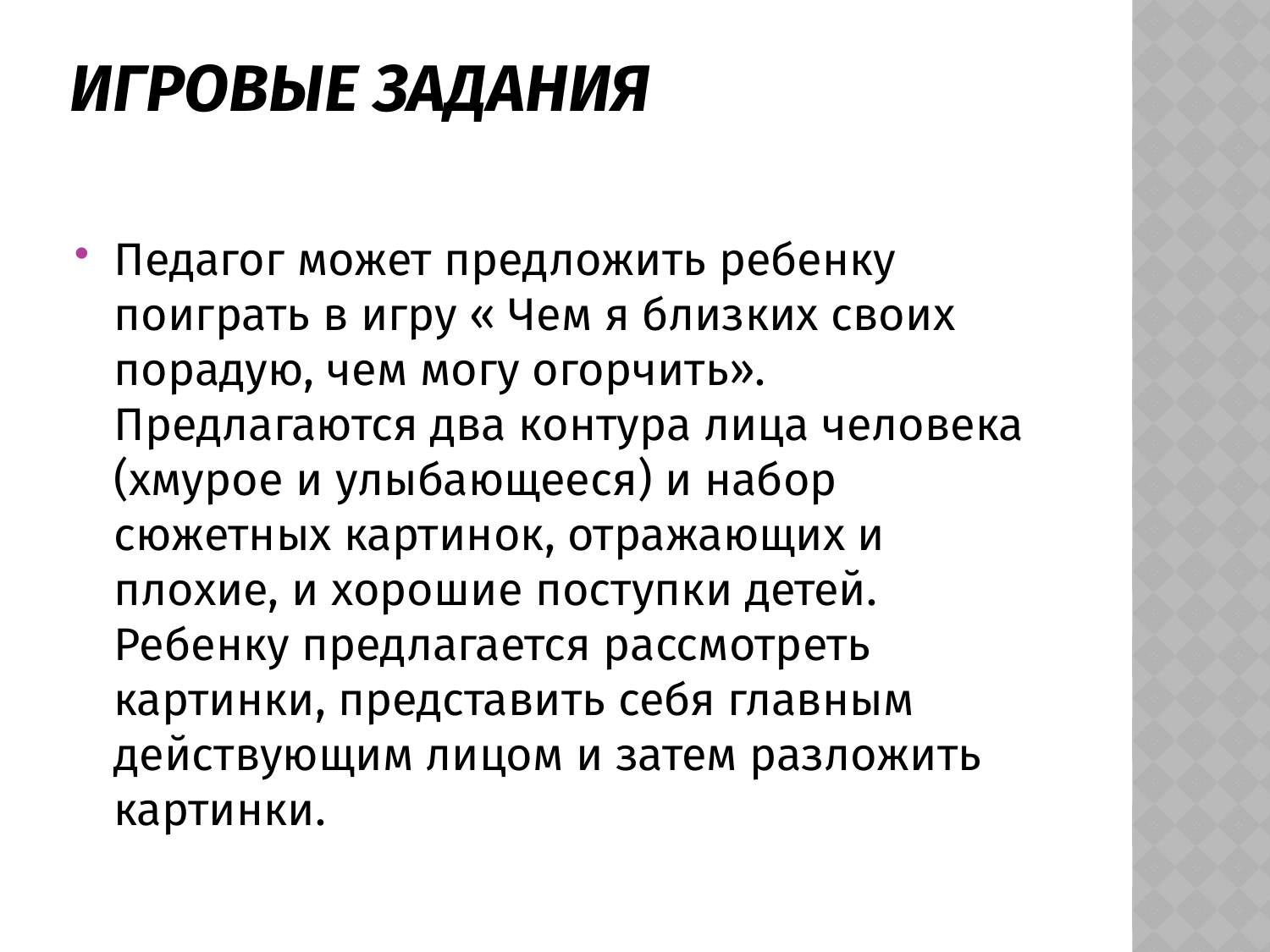

# Игровые задания
Педагог может предложить ребенку поиграть в игру « Чем я близких своих порадую, чем могу огорчить». Предлагаются два контура лица человека (хмурое и улыбающееся) и набор сюжетных картинок, отражающих и плохие, и хорошие поступки детей. Ребенку предлагается рассмотреть картинки, представить себя главным действующим лицом и затем разложить картинки.